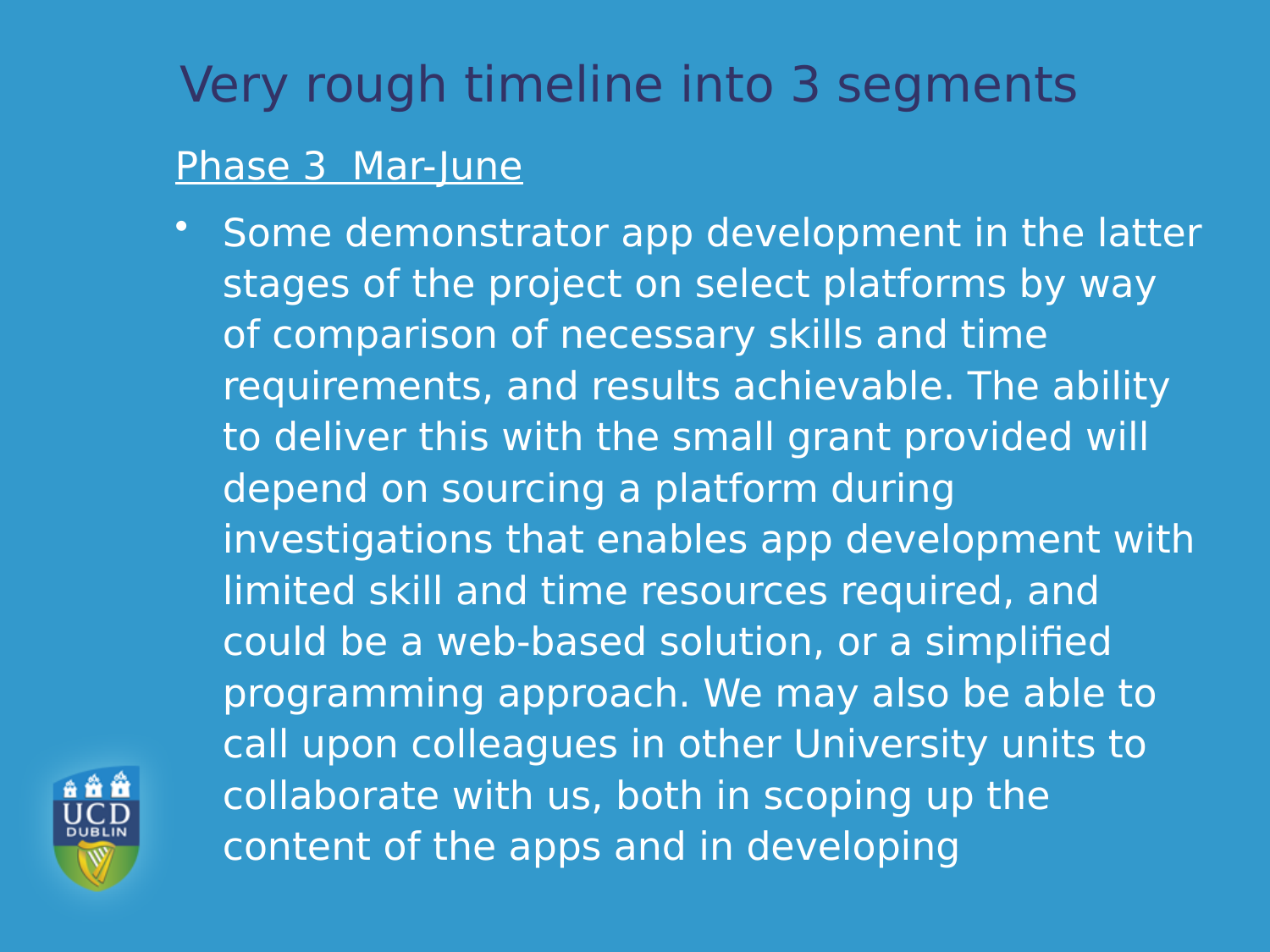

# Very rough timeline into 3 segments
Phase 3  Mar-June
Some demonstrator app development in the latter stages of the project on select platforms by way of comparison of necessary skills and time requirements, and results achievable. The ability to deliver this with the small grant provided will depend on sourcing a platform during investigations that enables app development with limited skill and time resources required, and could be a web-based solution, or a simplified programming approach. We may also be able to call upon colleagues in other University units to collaborate with us, both in scoping up the content of the apps and in developing